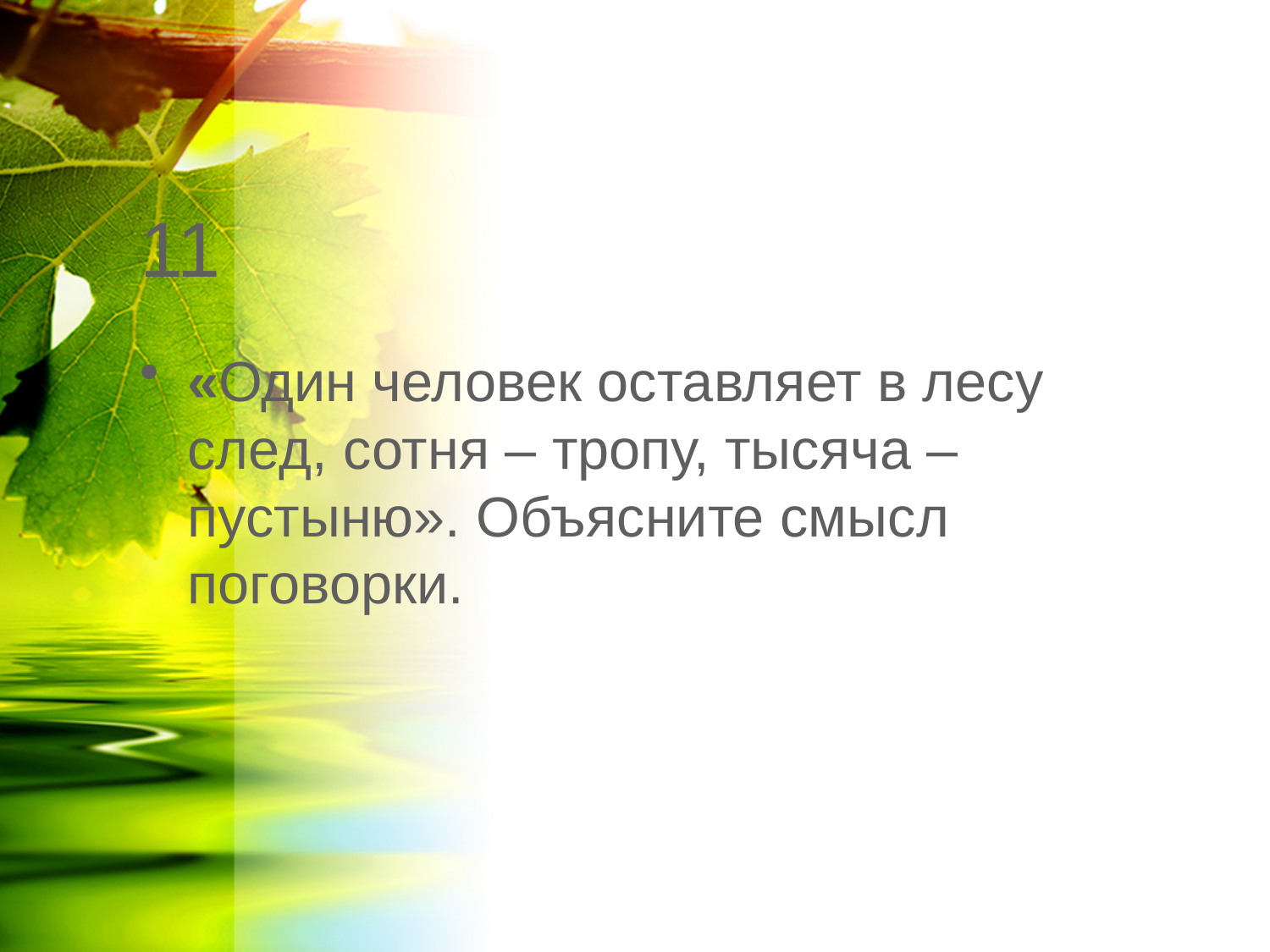

# 11
«Один человек оставляет в лесу след, сотня – тропу, тысяча – пустыню». Объясните смысл поговорки.